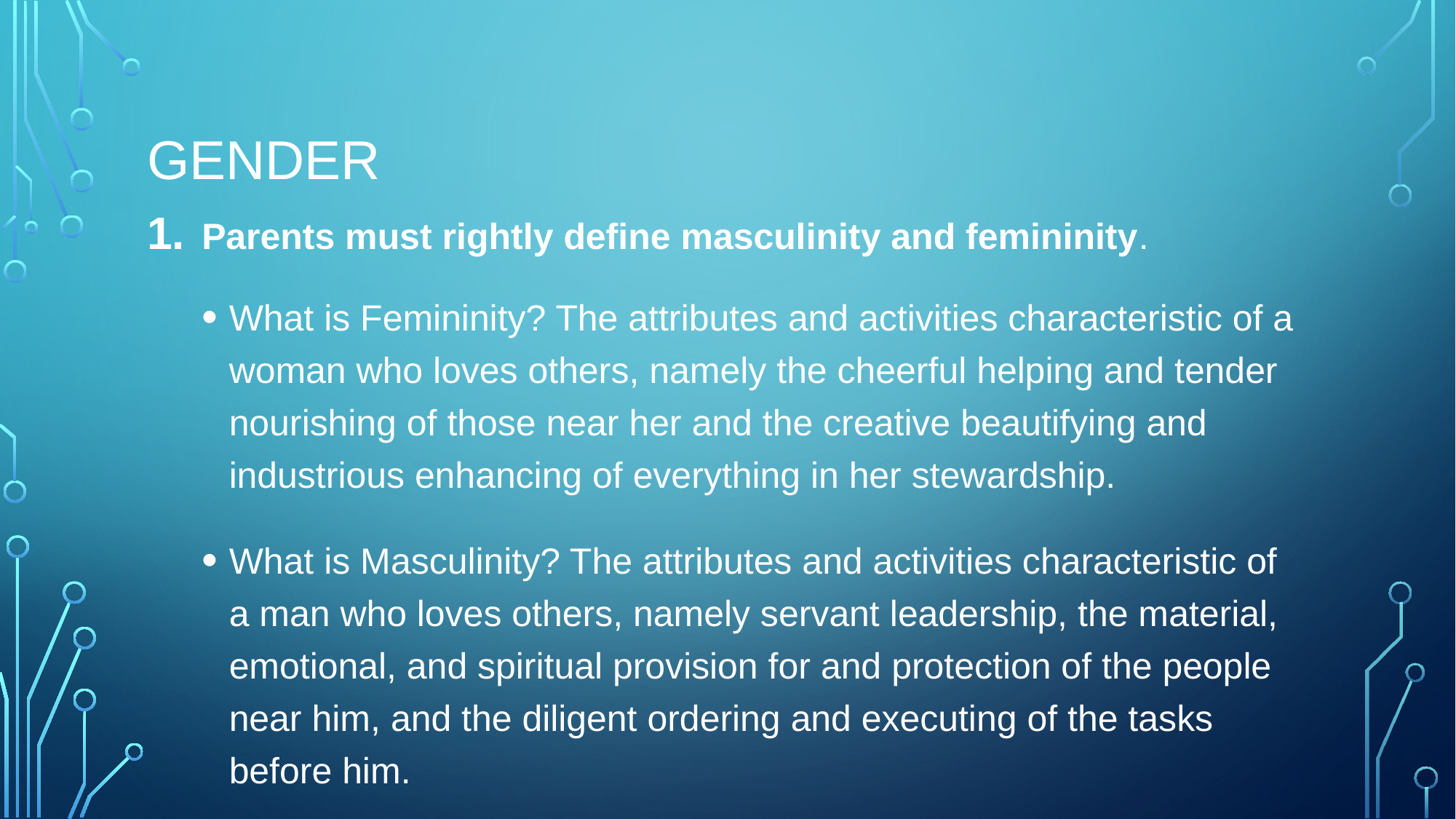

# Gender
Parents must rightly define masculinity and femininity.
What is Femininity? The attributes and activities characteristic of a woman who loves others, namely the cheerful helping and tender nourishing of those near her and the creative beautifying and industrious enhancing of everything in her stewardship.
What is Masculinity? The attributes and activities characteristic of a man who loves others, namely servant leadership, the material, emotional, and spiritual provision for and protection of the people near him, and the diligent ordering and executing of the tasks before him.